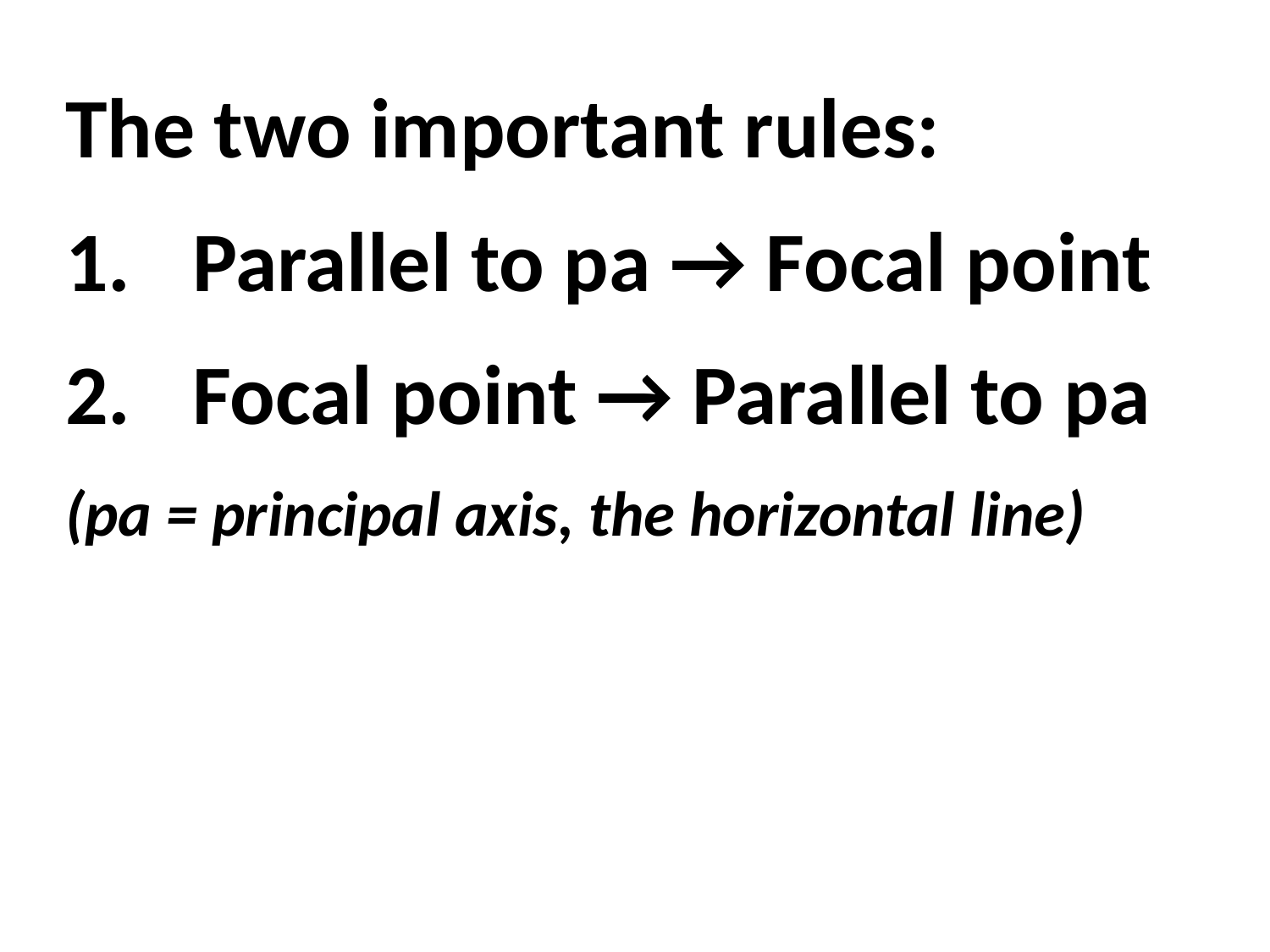

The two important rules:
Parallel to pa → Focal point
Focal point → Parallel to pa
(pa = principal axis, the horizontal line)